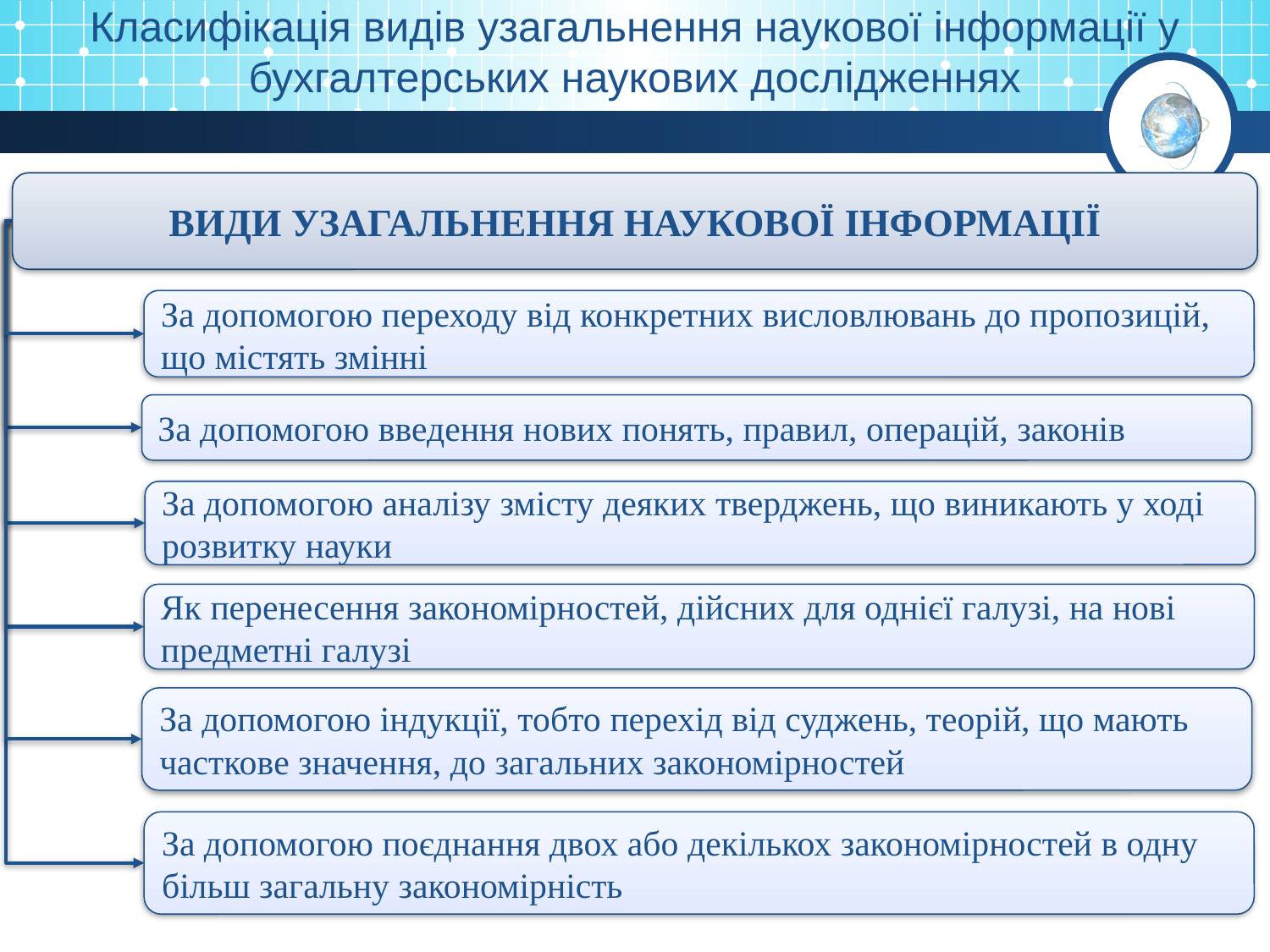

Класифікація видів узагальнення наукової інформації у бухгалтерських наукових дослідженнях
ВИДИ УЗАГАЛЬНЕННЯ НАУКОВОЇ ІНФОРМАЦІЇ
За допомогою переходу від конкретних висловлювань до пропозицій, що містять змінні
За допомогою введення нових понять, правил, операцій, законів
За допомогою аналізу змісту деяких тверджень, що виникають у ході розвитку науки
Як перенесення закономірностей, дійсних для однієї галузі, на нові предметні галузі
За допомогою індукції, тобто перехід від суджень, теорій, що мають часткове значення, до загальних закономірностей
За допомогою поєднання двох або декількох закономірностей в одну більш загальну закономірність